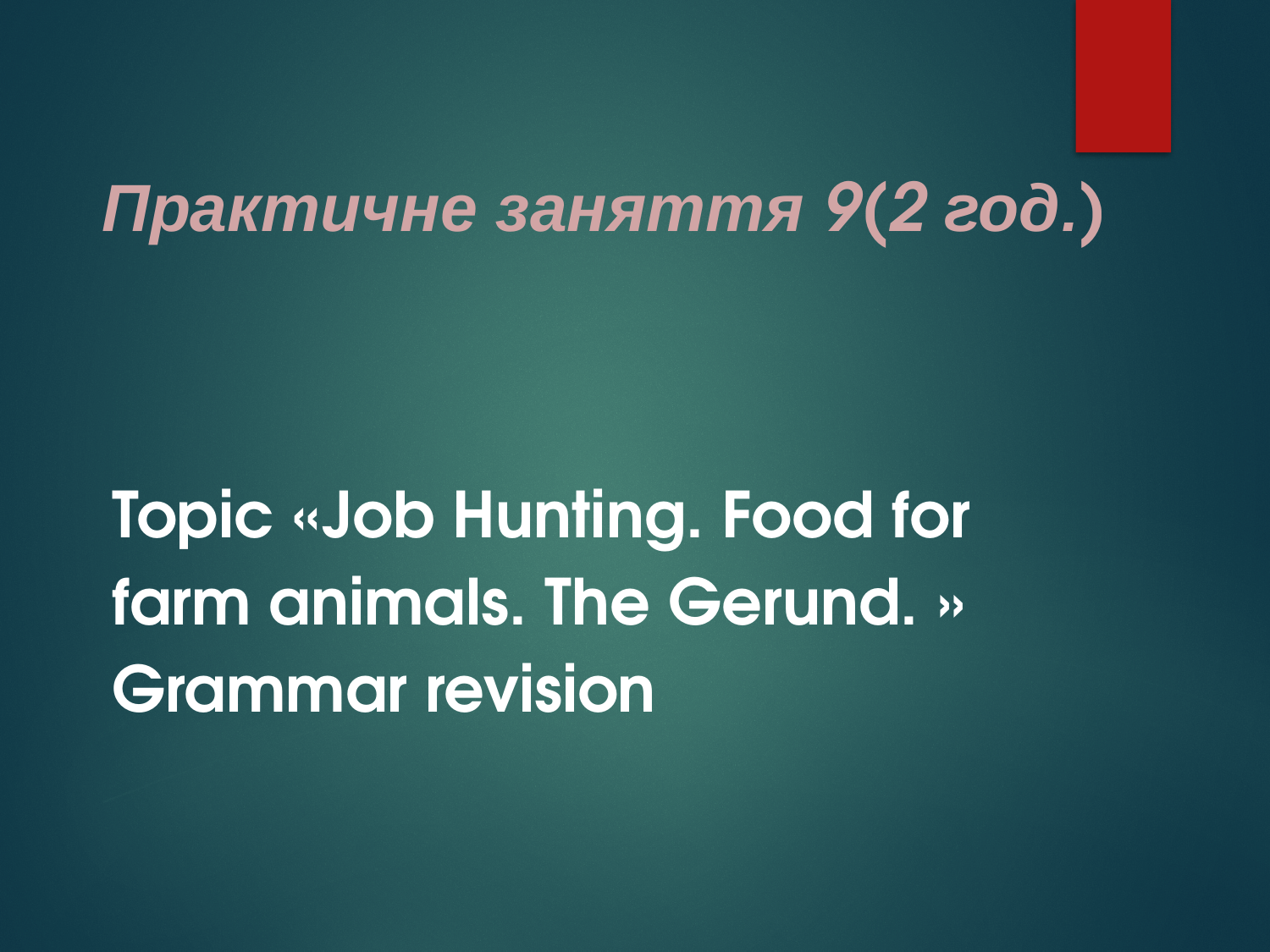

# Практичне заняття 9(2 год.)
Topic «Job Hunting. Food for farm animals. The Gerund. » Grammar revision